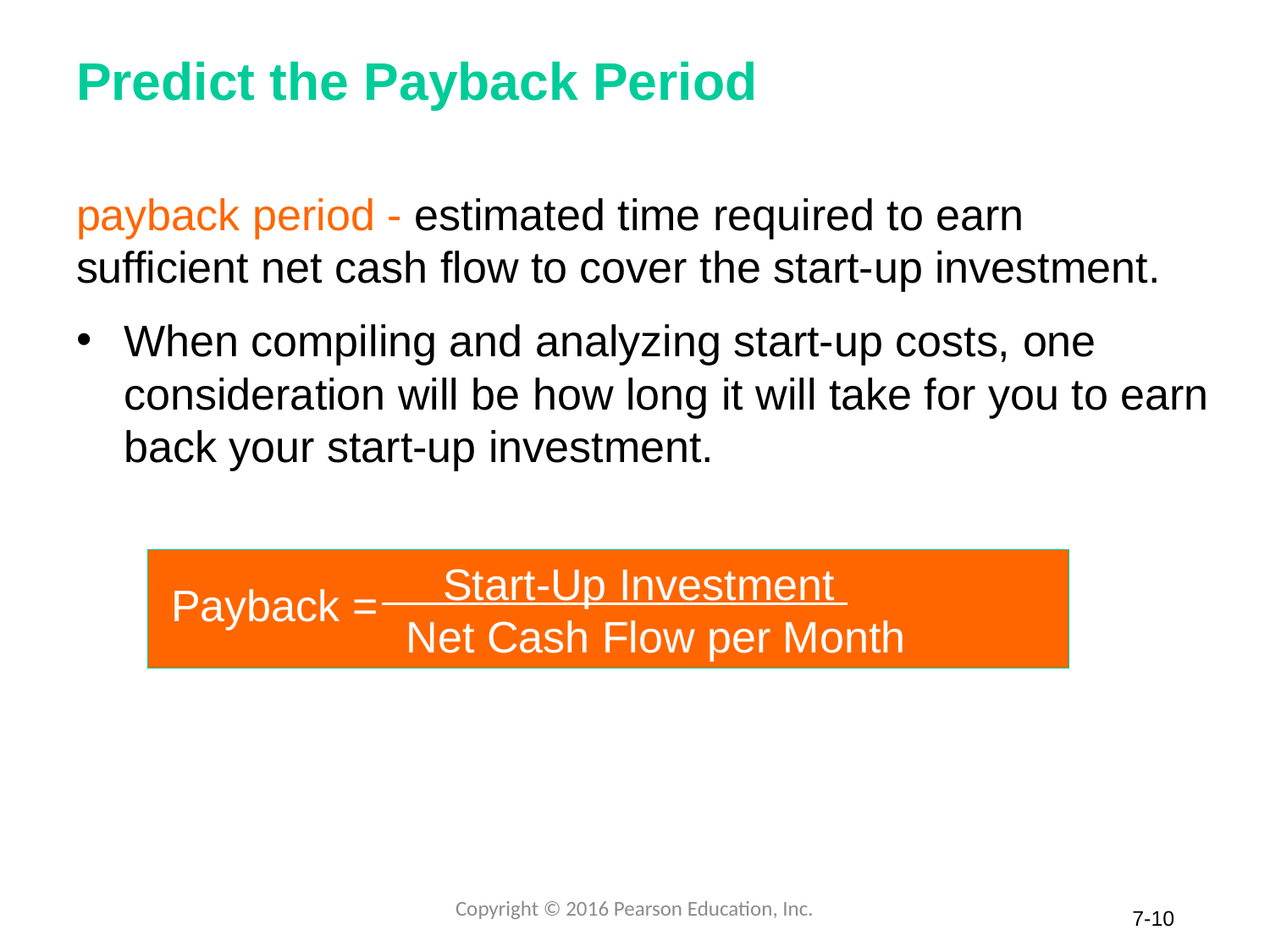

# Predict the Payback Period
payback period - estimated time required to earn sufficient net cash flow to cover the start-up investment.

When compiling and analyzing start-up costs, one consideration will be how long it will take for you to earn back your start-up investment.

Payback =

                       Start-Up Investment
                    Net Cash Flow per Month
Copyright © 2016 Pearson Education, Inc.